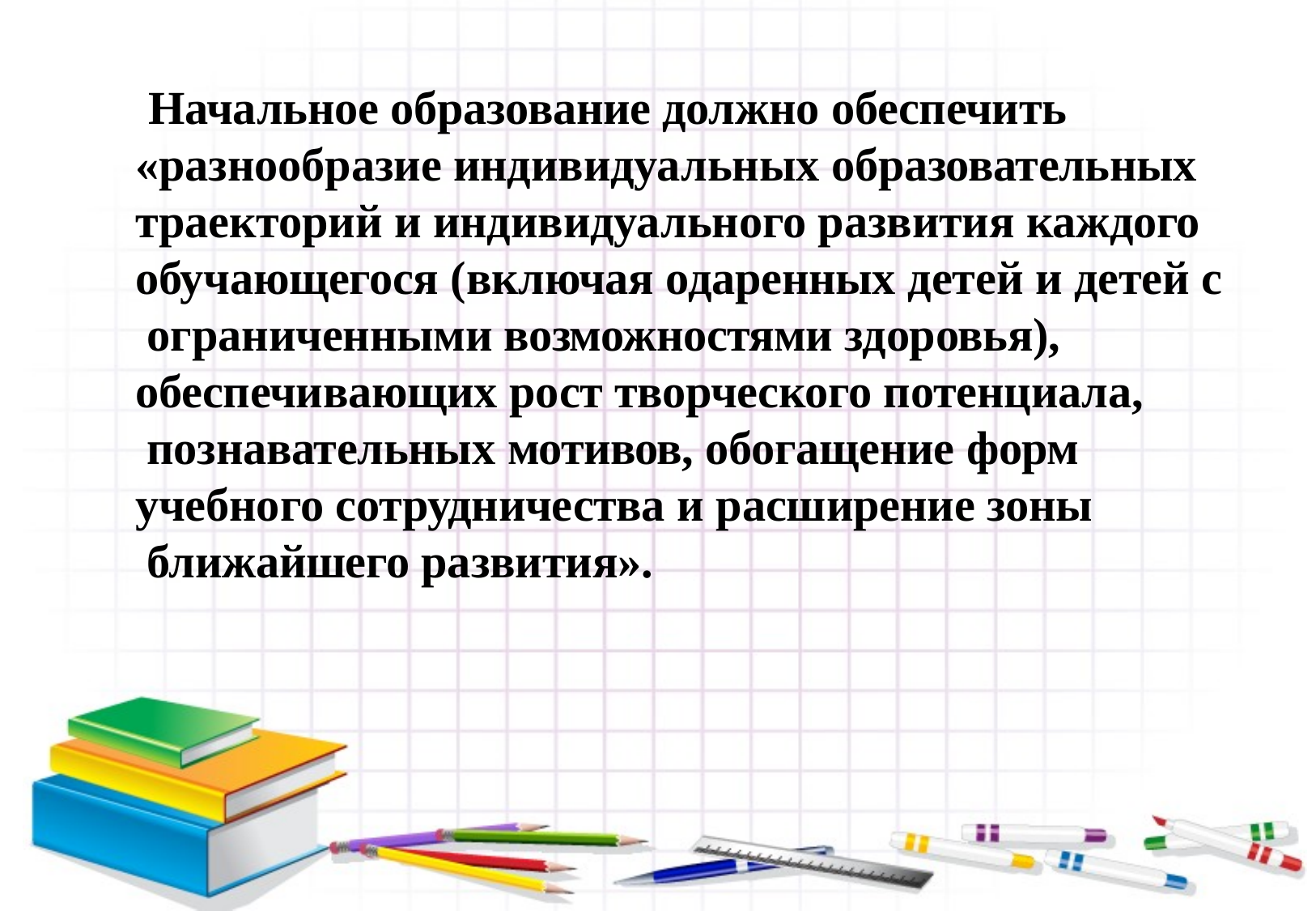

Начальное образование должно обеспечить
«разнообразие индивидуальных образовательных  траекторий и индивидуального развития каждого  обучающегося (включая одаренных детей и детей с  ограниченными возможностями здоровья),
обеспечивающих рост творческого потенциала,  познавательных мотивов, обогащение форм
учебного сотрудничества и расширение зоны  ближайшего развития».